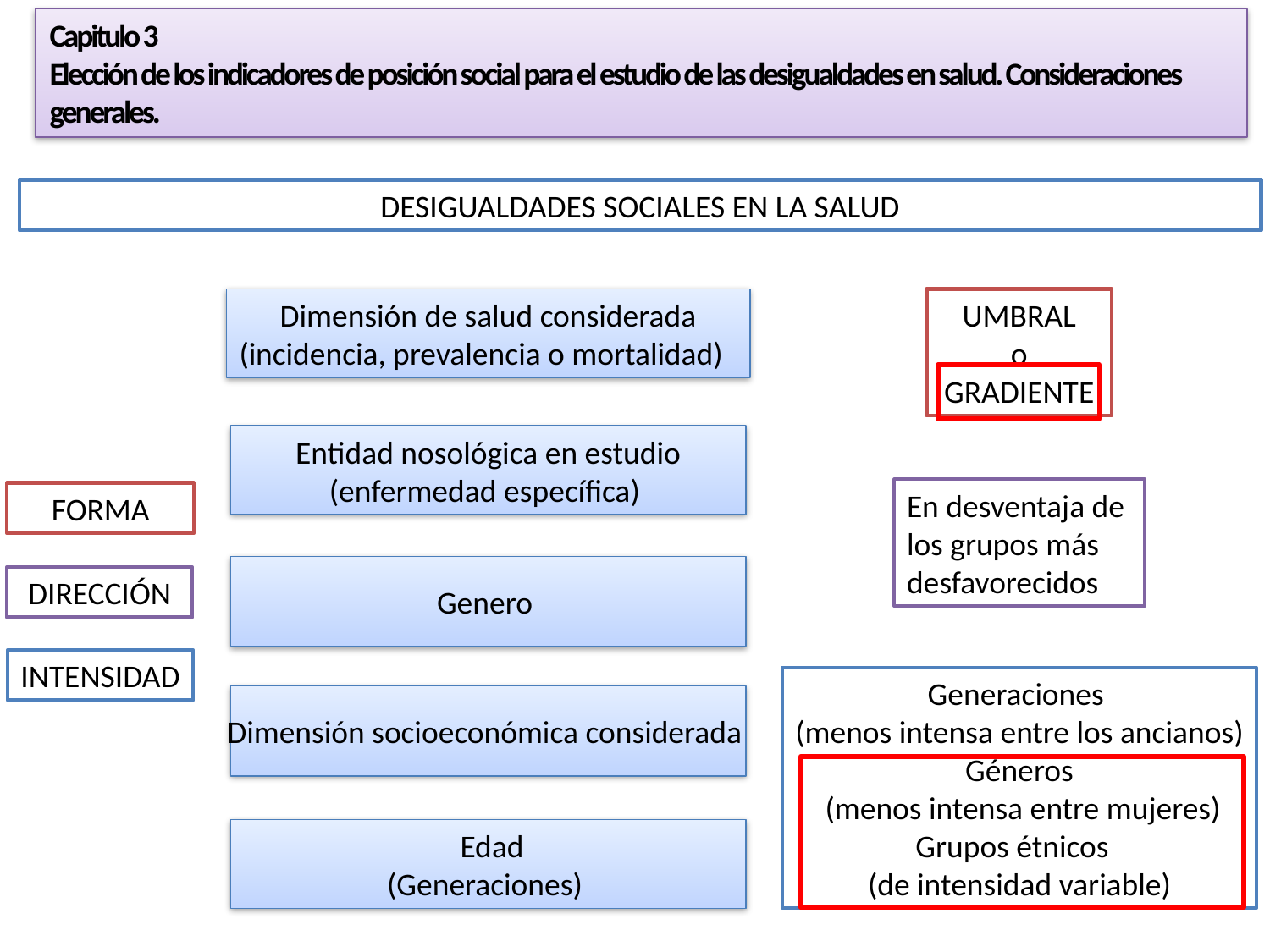

Capitulo 3
Elección de los indicadores de posición social para el estudio de las desigualdades en salud. Consideraciones generales.
DESIGUALDADES SOCIALES EN LA SALUD
Dimensión de salud considerada
(incidencia, prevalencia o mortalidad)
UMBRAL
o
GRADIENTE

Entidad nosológica en estudio (enfermedad específica)
En desventaja de
los grupos más
desfavorecidos
FORMA
Genero
DIRECCIÓN
INTENSIDAD
Generaciones
(menos intensa entre los ancianos)
Géneros
 (menos intensa entre mujeres)
Grupos étnicos
(de intensidad variable)
Dimensión socioeconómica considerada

 Edad
(Generaciones)